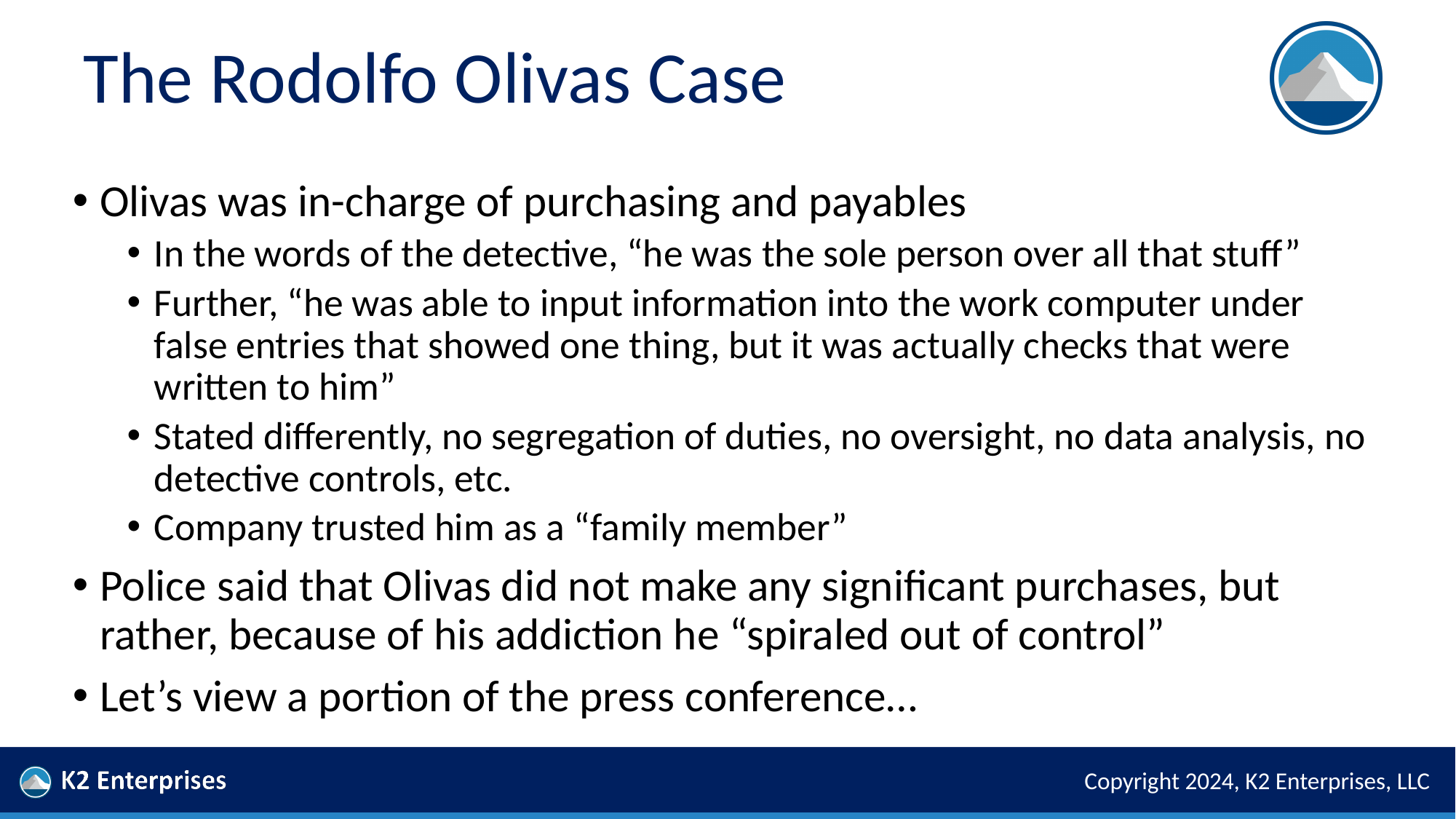

# The Rodolfo Olivas Case
Olivas was in-charge of purchasing and payables
In the words of the detective, “he was the sole person over all that stuff”
Further, “he was able to input information into the work computer under false entries that showed one thing, but it was actually checks that were written to him”
Stated differently, no segregation of duties, no oversight, no data analysis, no detective controls, etc.
Company trusted him as a “family member”
Police said that Olivas did not make any significant purchases, but rather, because of his addiction he “spiraled out of control”
Let’s view a portion of the press conference…